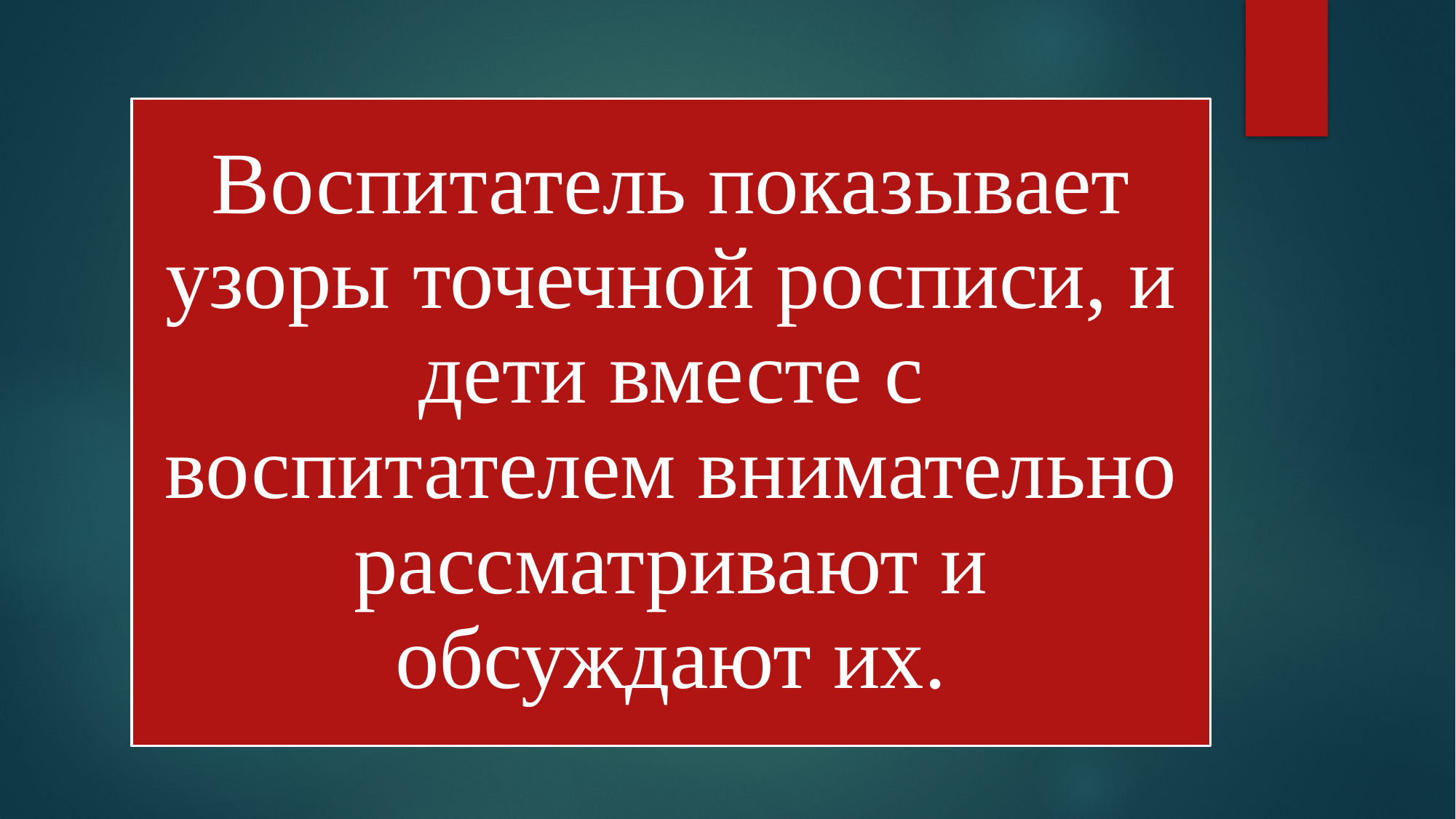

Воспитатель показывает узоры точечной росписи, и дети вместе с воспитателем внимательно рассматривают и обсуждают их.